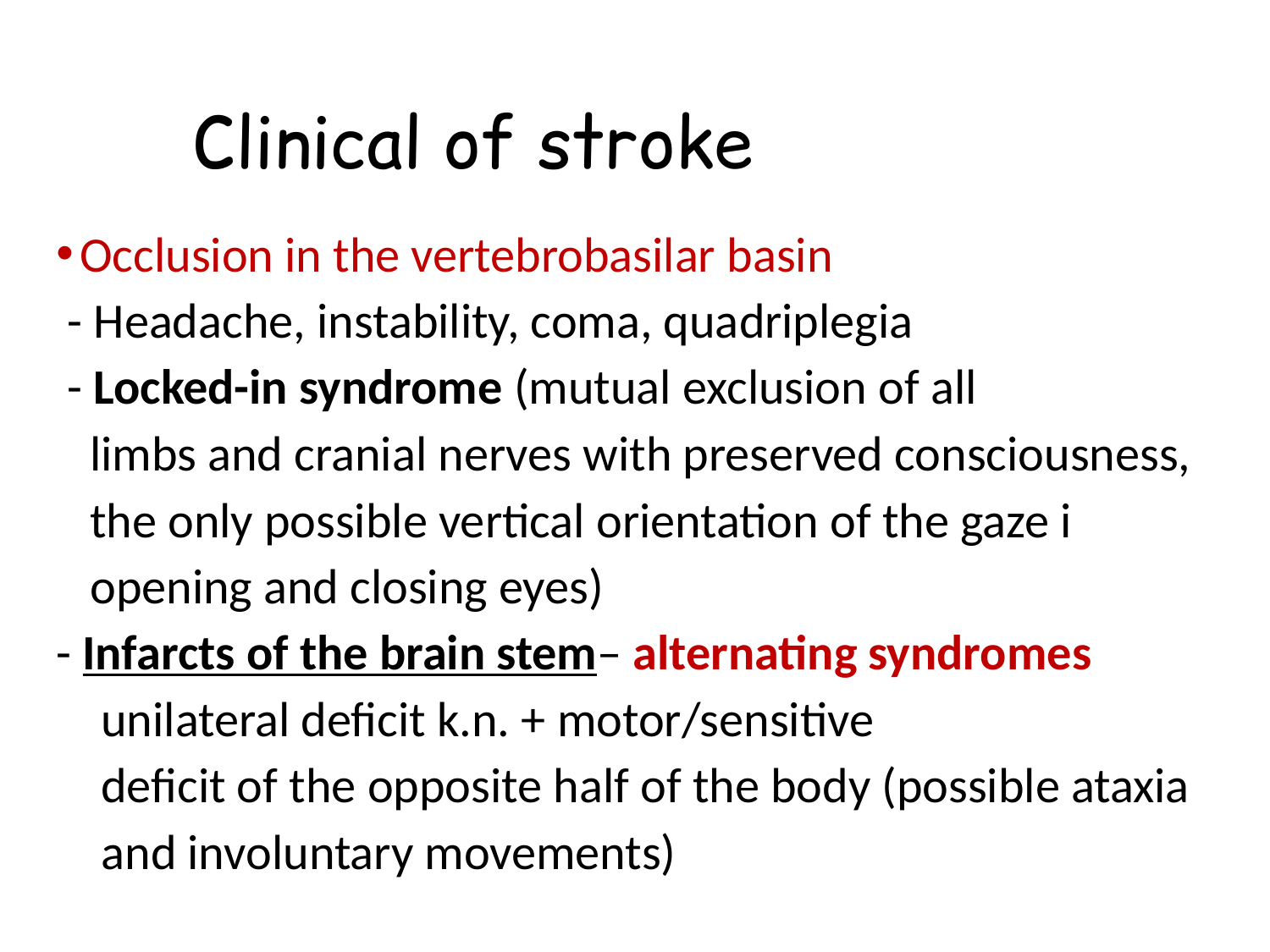

# Clinical of stroke
Occlusion in the vertebrobasilar basin
 - Headache, instability, coma, quadriplegia
 - Locked-in syndrome (mutual exclusion of all
   limbs and cranial nerves with preserved consciousness,
   the only possible vertical orientation of the gaze i
   opening and closing eyes)
- Infarcts of the brain stem– alternating syndromes
    unilateral deficit k.n. + motor/sensitive
    deficit of the opposite half of the body (possible ataxia
    and involuntary movements)